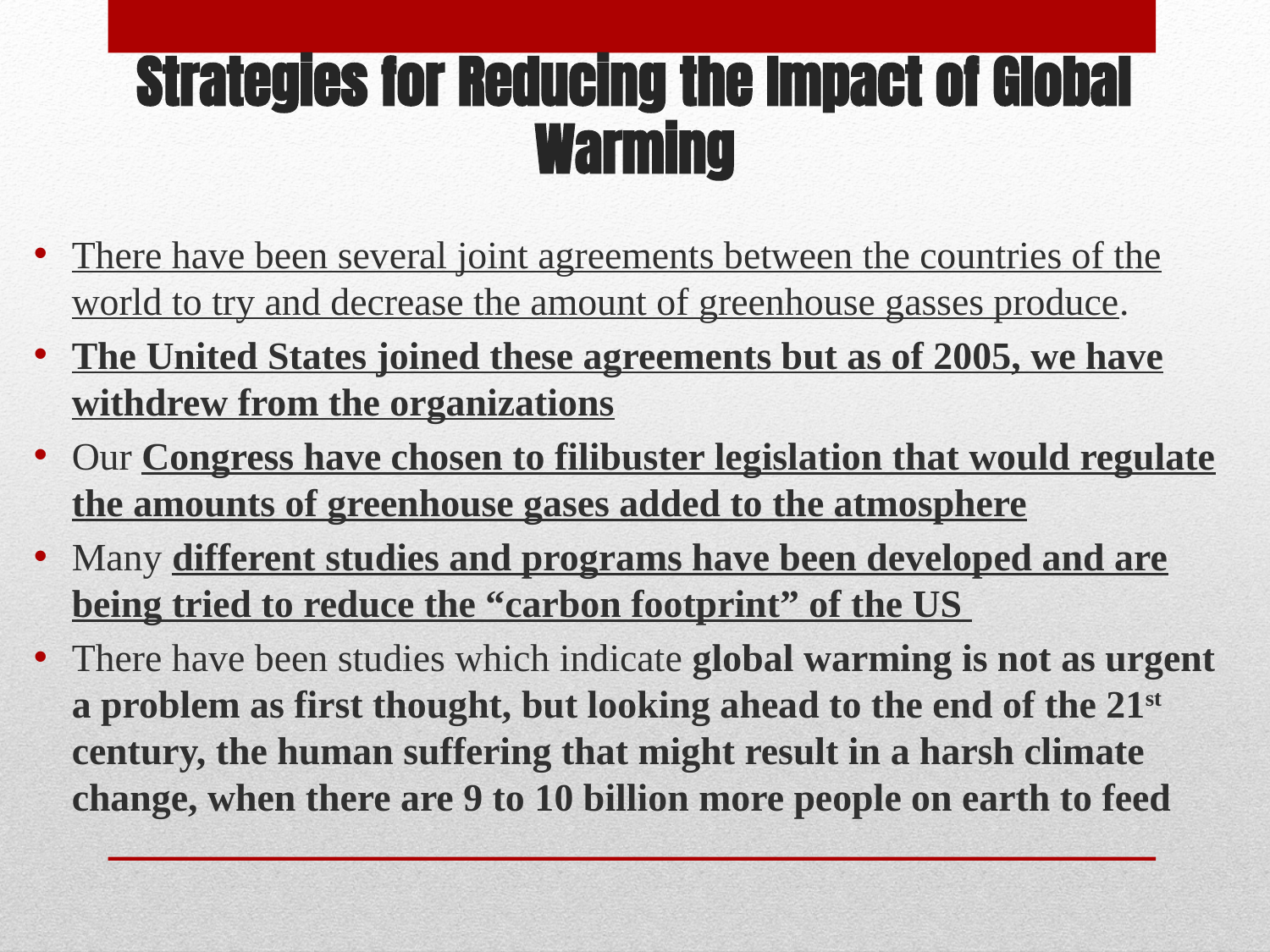

Strategies for Reducing the Impact of Global Warming

There have been several joint agreements between the countries of the world to try and decrease the amount of greenhouse gasses produce.
The United States joined these agreements but as of 2005, we have withdrew from the organizations
Our Congress have chosen to filibuster legislation that would regulate the amounts of greenhouse gases added to the atmosphere
Many different studies and programs have been developed and are being tried to reduce the “carbon footprint” of the US
There have been studies which indicate global warming is not as urgent a problem as first thought, but looking ahead to the end of the 21st century, the human suffering that might result in a harsh climate change, when there are 9 to 10 billion more people on earth to feed